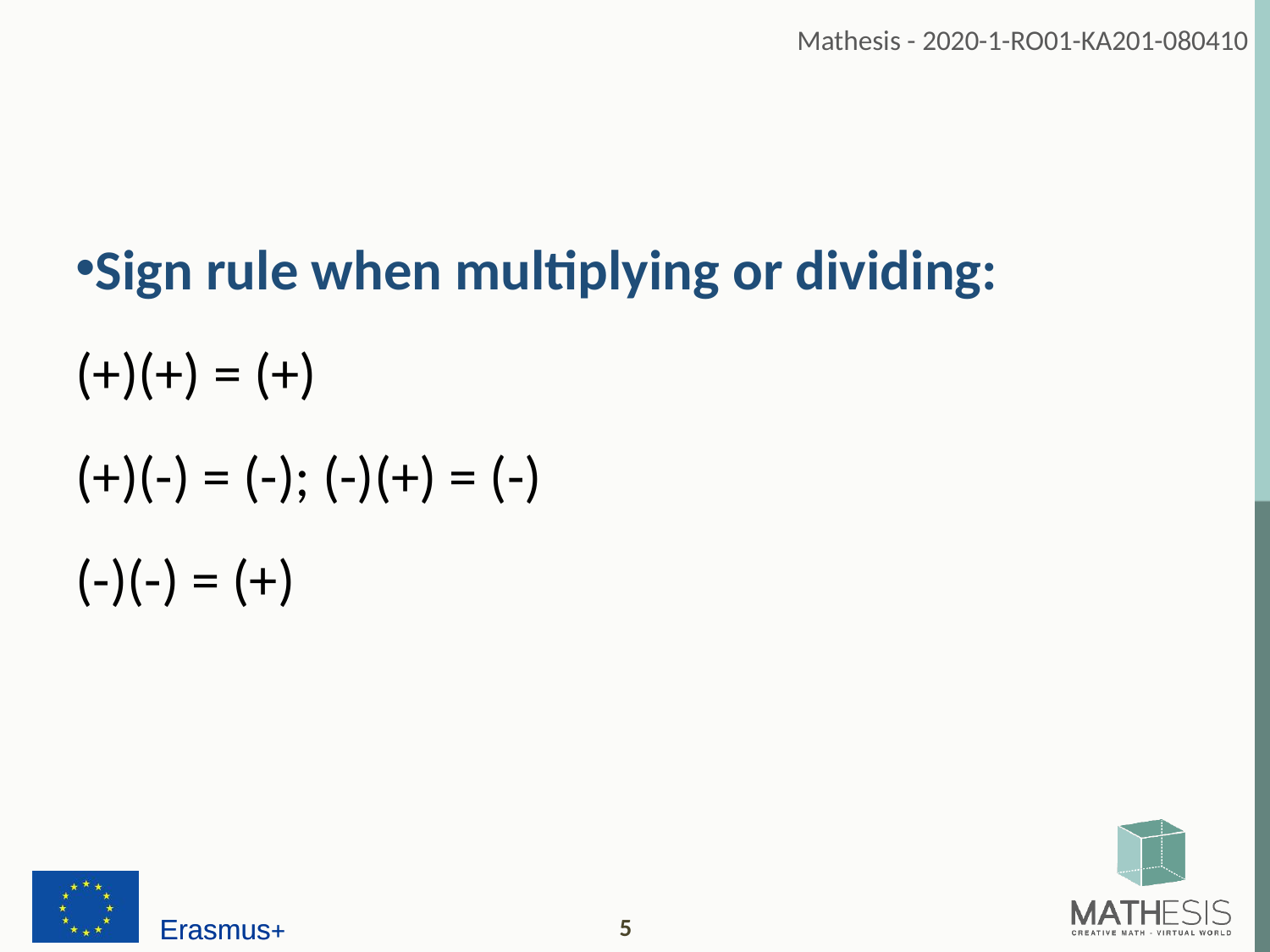

Sign rule when multiplying or dividing:
(+)(+) = (+)
(+)(-) = (-); (-)(+) = (-)
(-)(-) = (+)